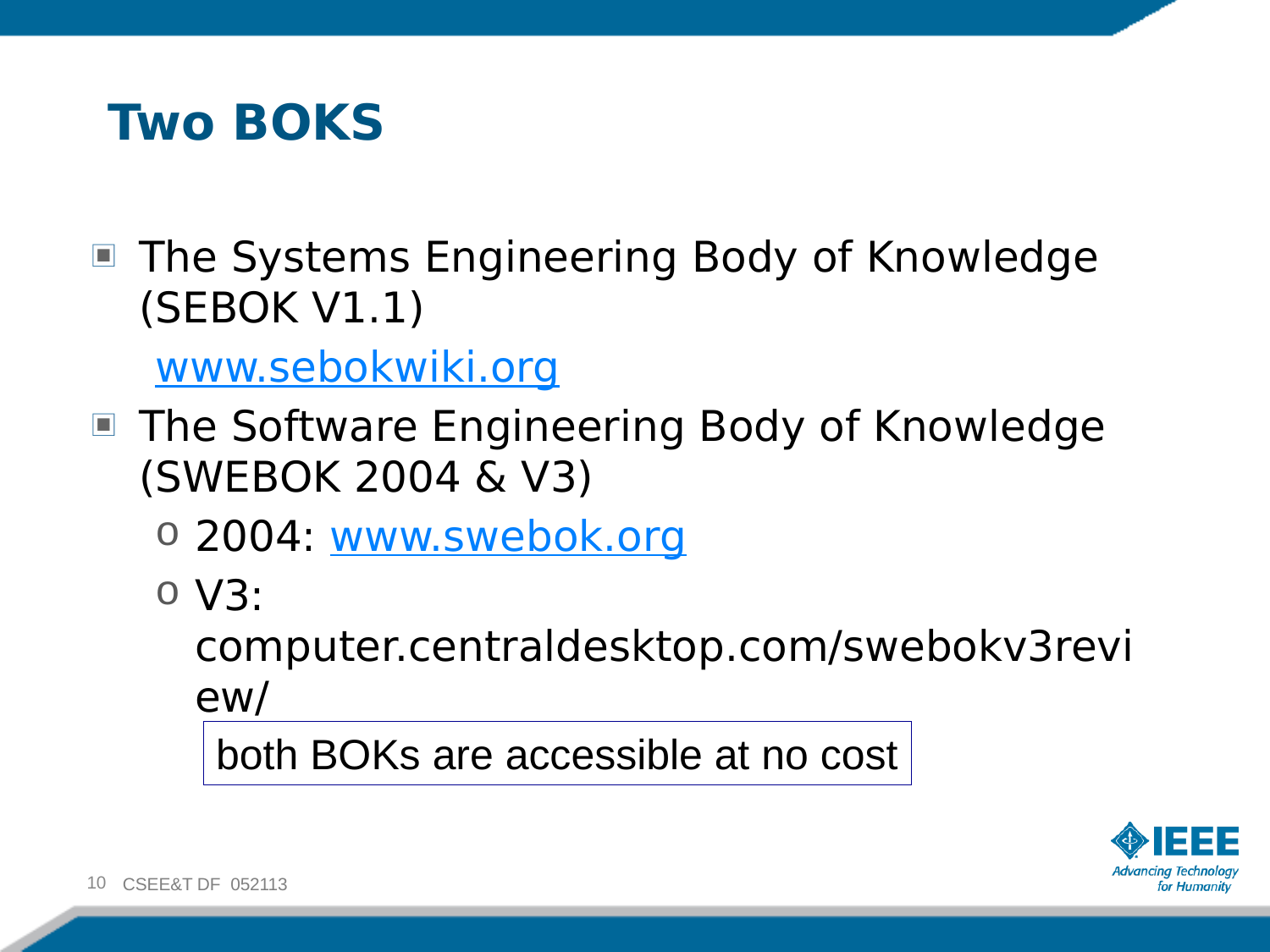

# Two BOKS
The Systems Engineering Body of Knowledge (SEBOK V1.1)
www.sebokwiki.org
The Software Engineering Body of Knowledge (SWEBOK 2004 & V3)
2004: www.swebok.org
V3: computer.centraldesktop.com/swebokv3review/
both BOKs are accessible at no cost
10